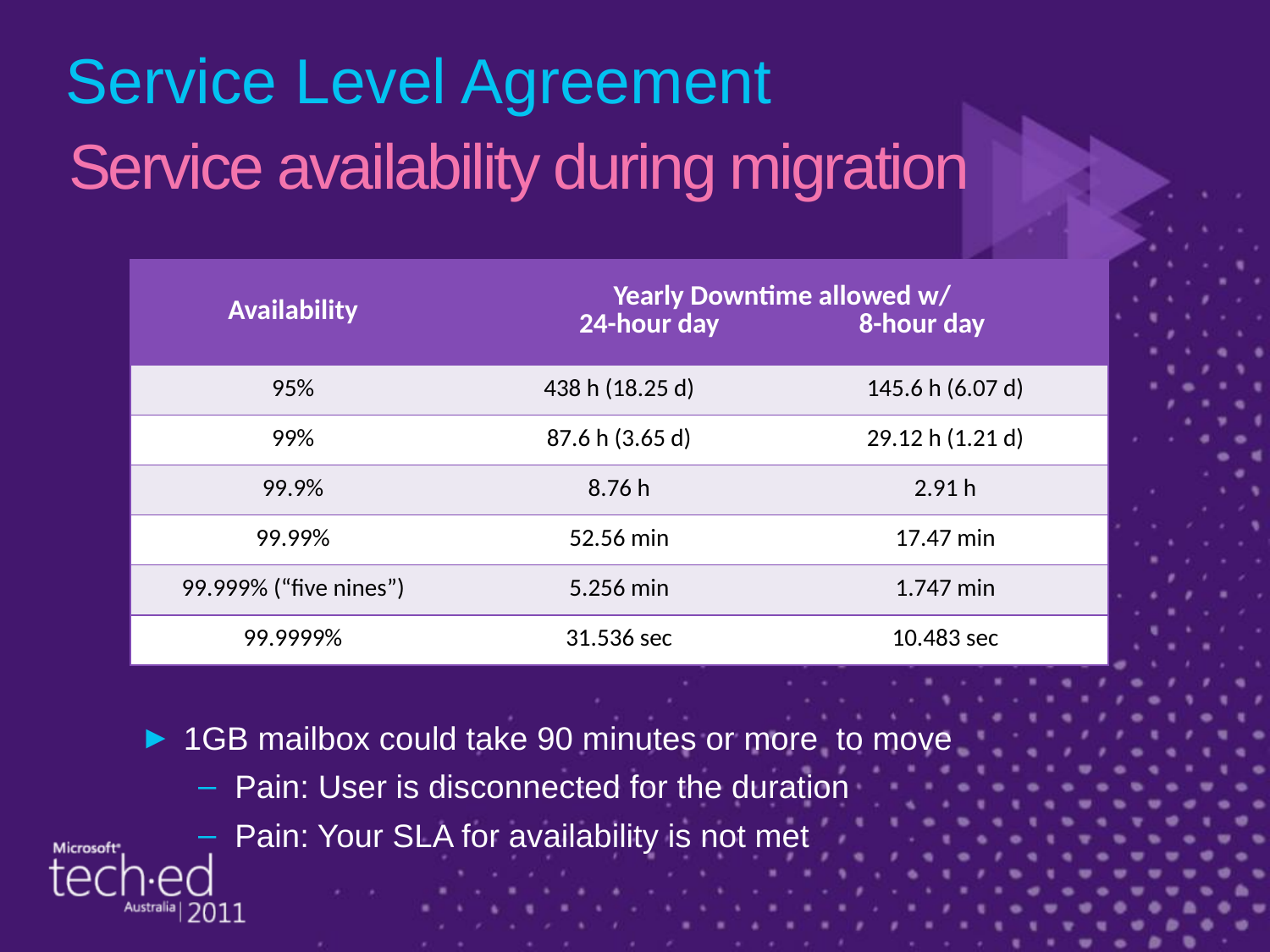

# Service Level Agreement
Service availability during migration
| Availability | Yearly Downtime allowed w/ 24-hour day 8-hour day |  |
| --- | --- | --- |
| 95% | 438 h (18.25 d) | 145.6 h (6.07 d) |
| 99% | 87.6 h (3.65 d) | 29.12 h (1.21 d) |
| 99.9% | 8.76 h | 2.91 h |
| 99.99% | 52.56 min | 17.47 min |
| 99.999% (“five nines”) | 5.256 min | 1.747 min |
| 99.9999% | 31.536 sec | 10.483 sec |
1GB mailbox could take 90 minutes or more  to move
Pain: User is disconnected for the duration
Pain: Your SLA for availability is not met